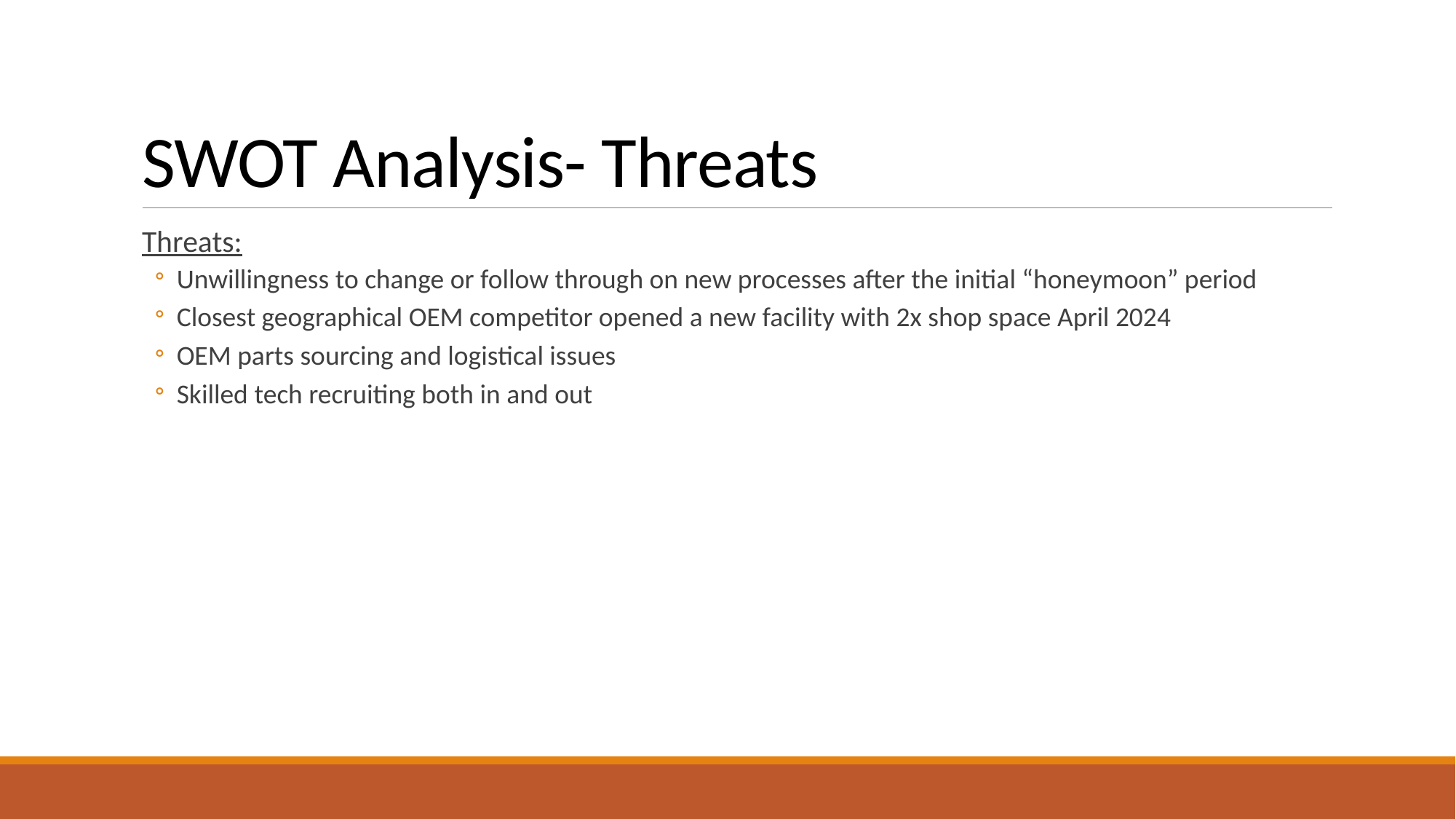

# SWOT Analysis- Threats
Threats:
Unwillingness to change or follow through on new processes after the initial “honeymoon” period
Closest geographical OEM competitor opened a new facility with 2x shop space April 2024
OEM parts sourcing and logistical issues
Skilled tech recruiting both in and out